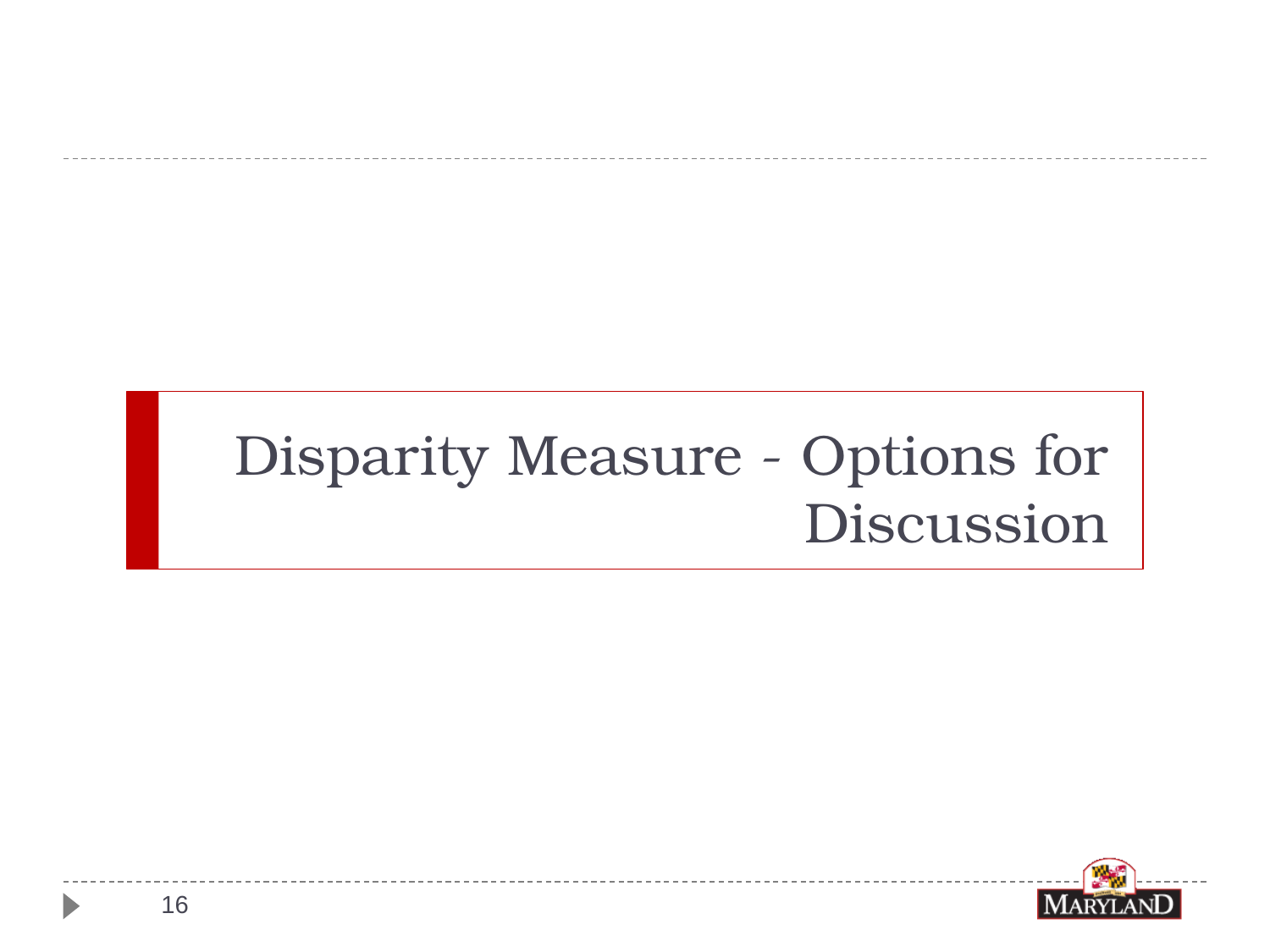

# Disparity Measure - Options for Discussion
16